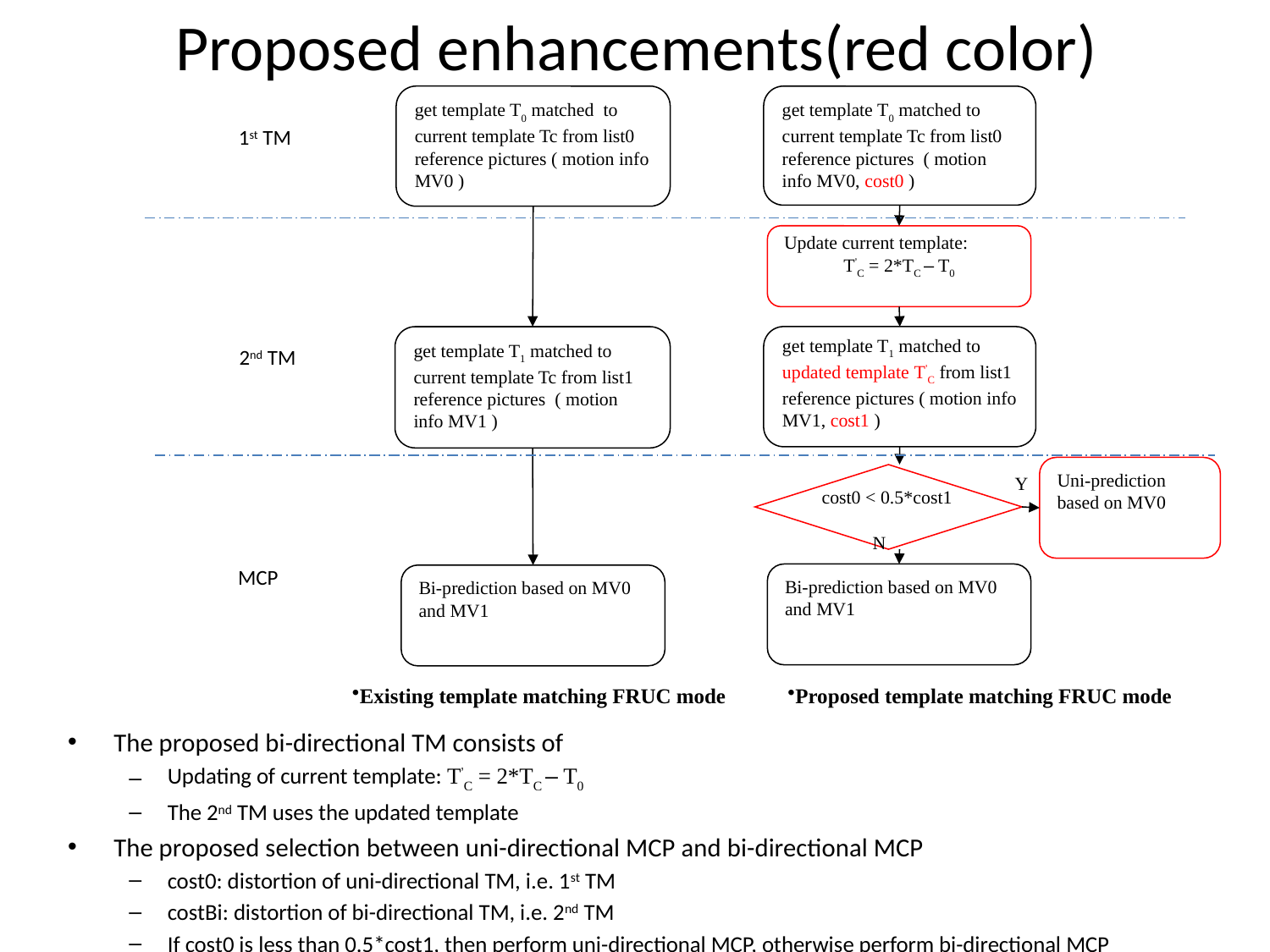

# Proposed enhancements(red color)

get template T0 matched  to current template Tc from list0 reference pictures ( motion info MV0 )
get template T0 matched to current template Tc from list0 reference pictures  ( motion info MV0, cost0 )

Update current template:
T’C = 2*TC – T0

get template T1 matched to current template Tc from list1 reference pictures  ( motion info MV1 )
get template T1 matched to updated template T’C from list1 reference pictures ( motion info MV1, cost1 )

Uni-prediction based on MV0
cost0 < 0.5*cost1
Y

N

Bi-prediction based on MV0 and MV1
Bi-prediction based on MV0 and MV1
Existing template matching FRUC mode
Proposed template matching FRUC mode
1st TM
2nd TM
MCP
The proposed bi-directional TM consists of
Updating of current template: T’C = 2*TC – T0
The 2nd TM uses the updated template
The proposed selection between uni-directional MCP and bi-directional MCP
cost0: distortion of uni-directional TM, i.e. 1st TM
costBi: distortion of bi-directional TM, i.e. 2nd TM
If cost0 is less than 0.5*cost1, then perform uni-directional MCP, otherwise perform bi-directional MCP